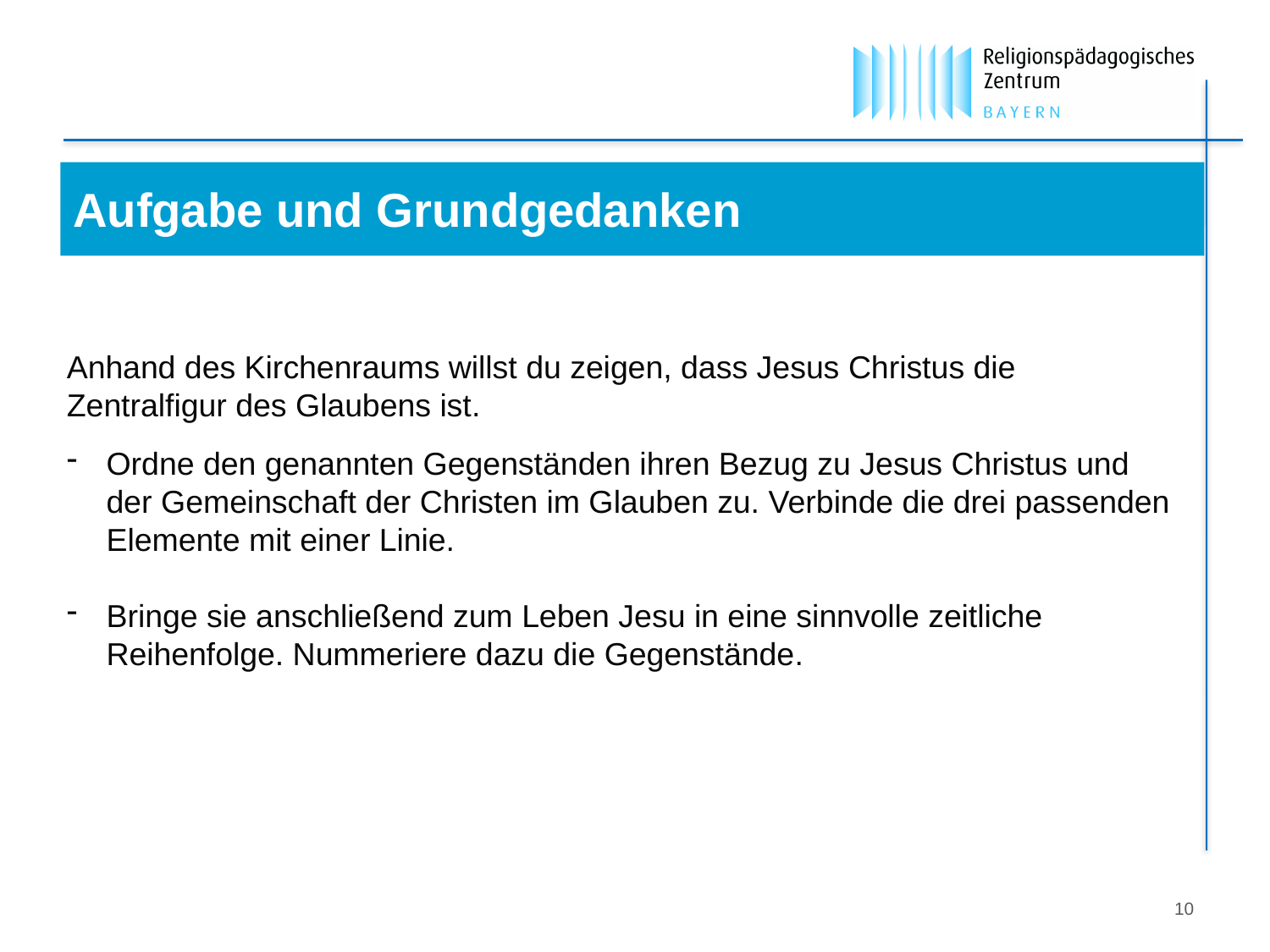

Aufgabe und Grundgedanken
Anhand des Kirchenraums willst du zeigen, dass Jesus Christus die Zentralfigur des Glaubens ist.

Ordne den genannten Gegenständen ihren Bezug zu Jesus Christus und der Gemeinschaft der Christen im Glauben zu. Verbinde die drei passenden Elemente mit einer Linie.

Bringe sie anschließend zum Leben Jesu in eine sinnvolle zeitliche Reihenfolge. Nummeriere dazu die Gegenstände.
10